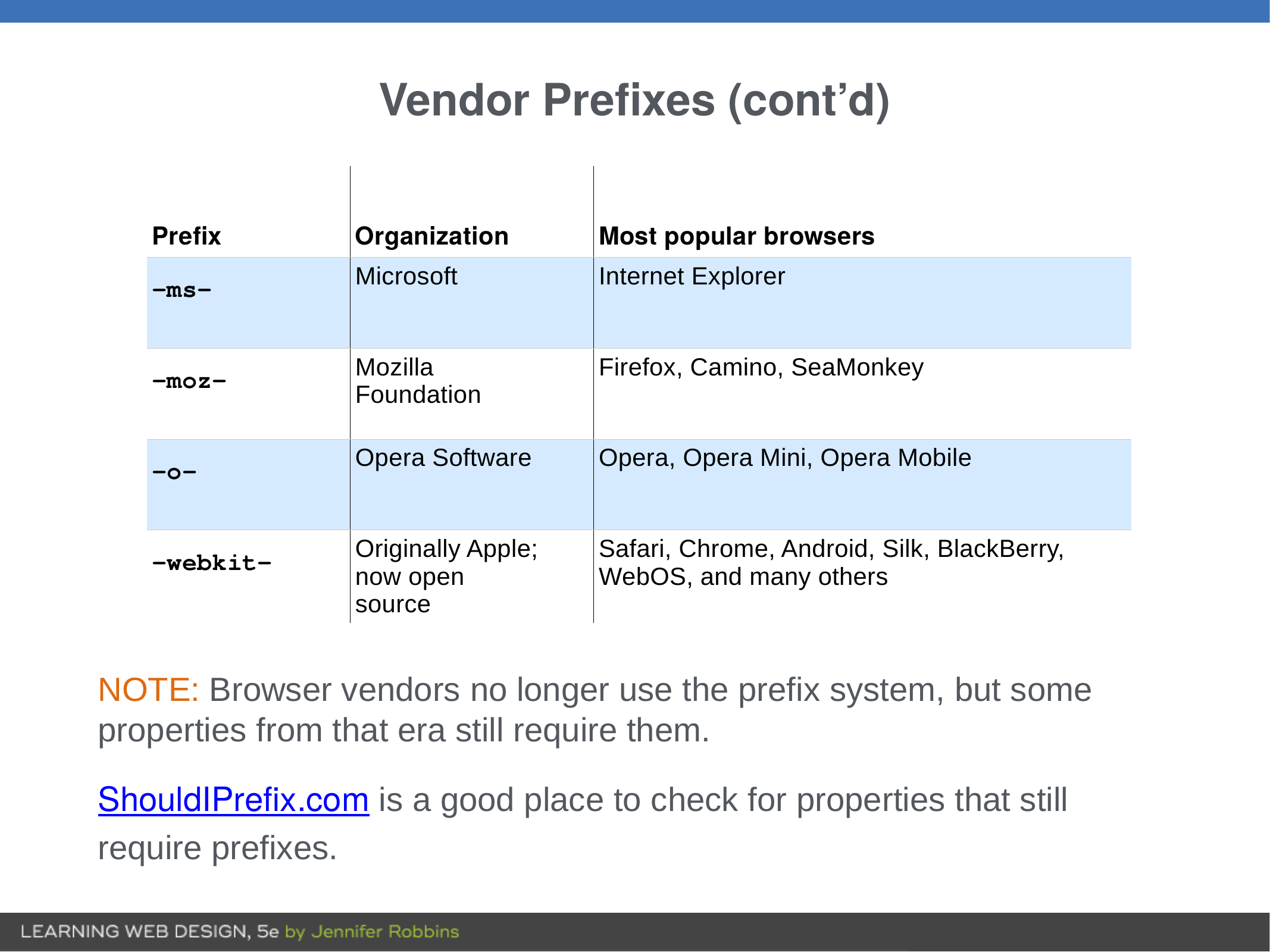

# Vendor Prefixes (cont’d)
| Prefix | Organization | Most popular browsers |
| --- | --- | --- |
| -ms- | Microsoft | Internet Explorer |
| -moz- | Mozilla Foundation | Firefox, Camino, SeaMonkey |
| -o- | Opera Software | Opera, Opera Mini, Opera Mobile |
| -webkit- | Originally Apple; now open source | Safari, Chrome, Android, Silk, BlackBerry, WebOS, and many others |
NOTE: Browser vendors no longer use the prefix system, but some properties from that era still require them.
ShouldIPrefix.com is a good place to check for properties that still require prefixes.